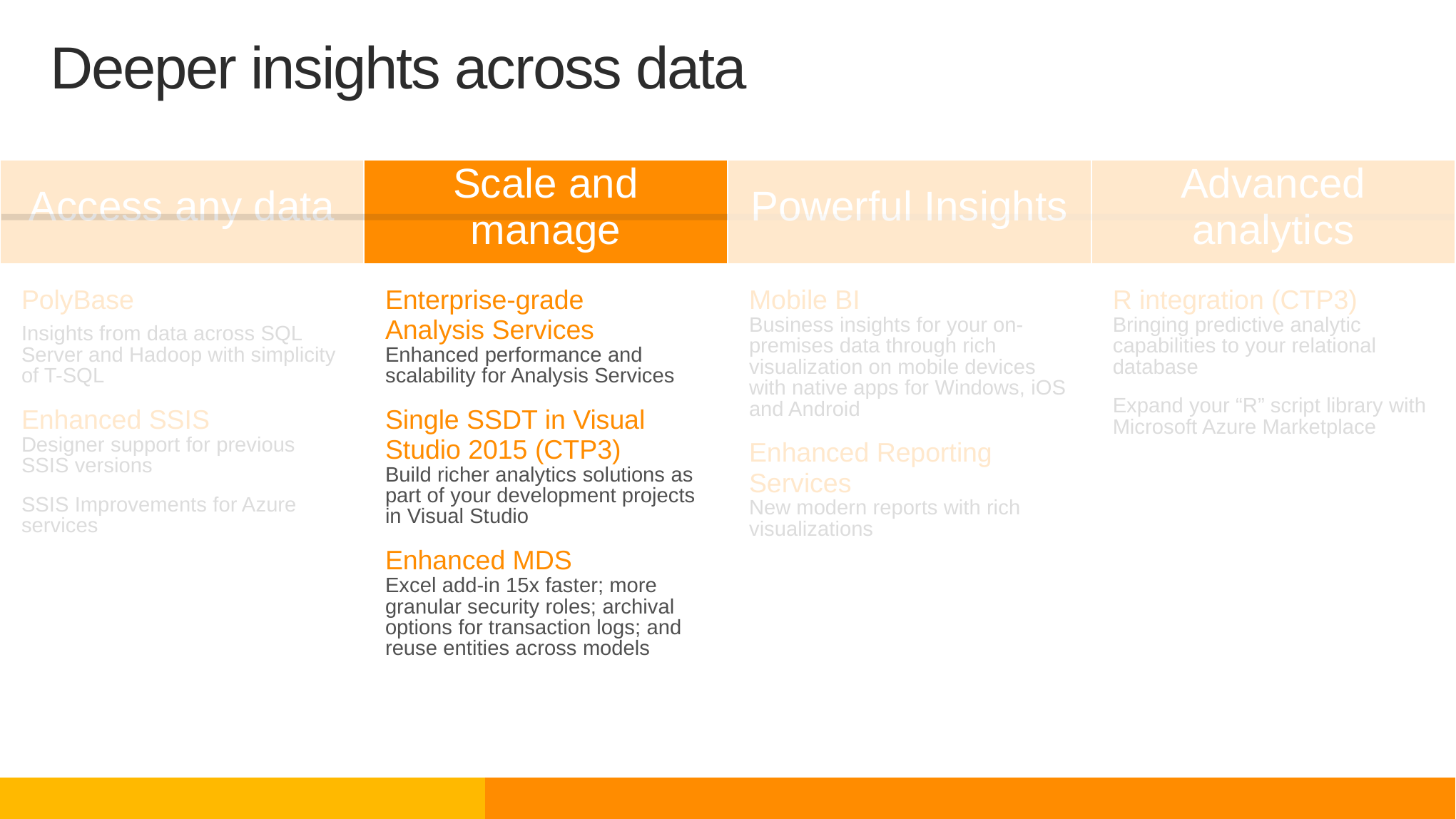

Deeper insights across data

| Access any data | Scale and manage | Powerful Insights | Advanced analytics |
| --- | --- | --- | --- |
| PolyBase Insights from data across SQL Server and Hadoop with simplicity of T-SQL Enhanced SSIS Designer support for previous SSIS versions SSIS Improvements for Azure services | Enterprise-grade Analysis Services Enhanced performance and scalability for Analysis Services Single SSDT in Visual Studio 2015 (CTP3) Build richer analytics solutions as part of your development projects in Visual Studio Enhanced MDS Excel add-in 15x faster; more granular security roles; archival options for transaction logs; and reuse entities across models | Mobile BI Business insights for your on-premises data through rich visualization on mobile devices with native apps for Windows, iOS and Android Enhanced Reporting Services New modern reports with rich visualizations | R integration (CTP3) Bringing predictive analytic capabilities to your relational database Expand your “R” script library with Microsoft Azure Marketplace |